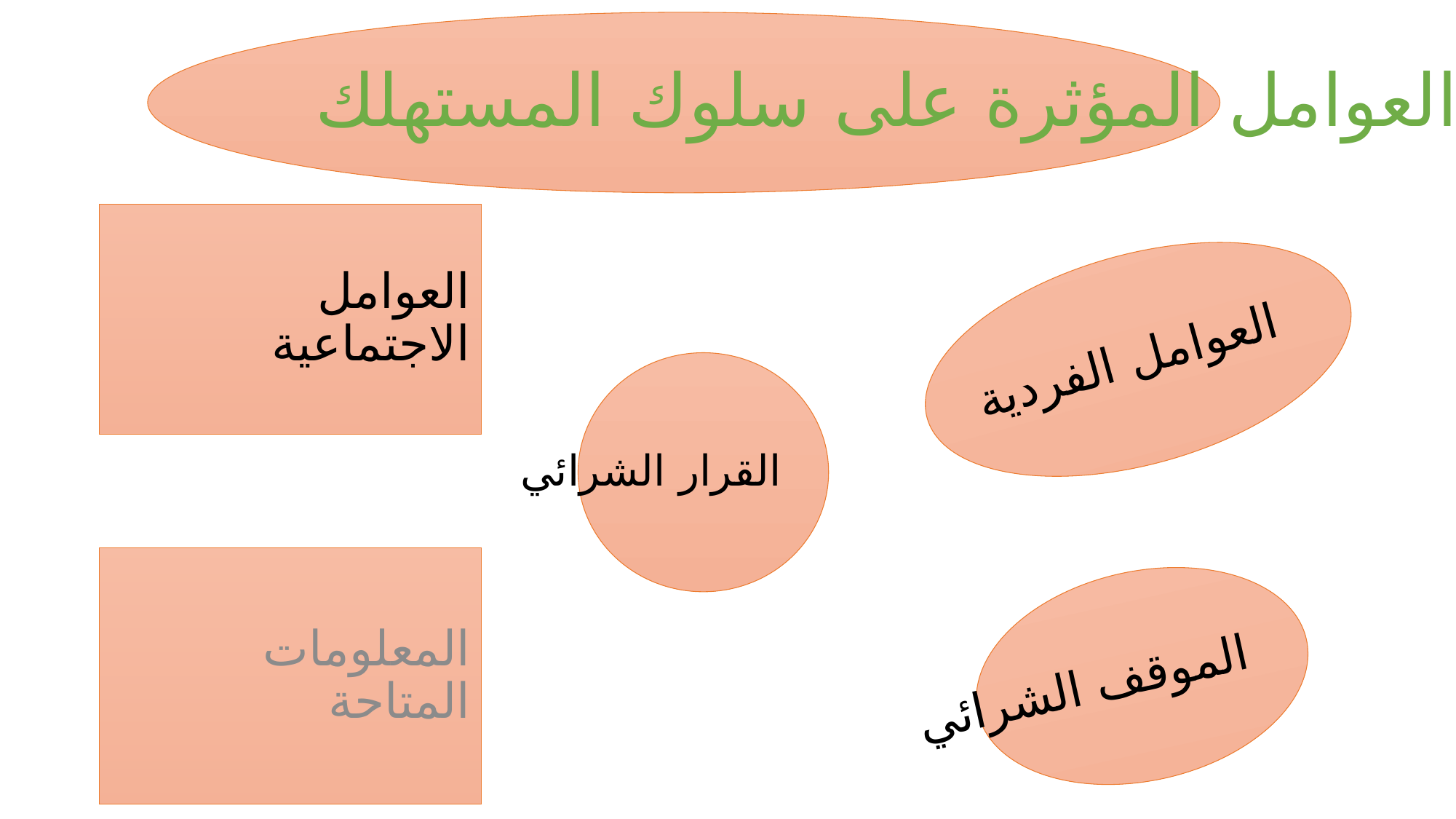

العوامل المؤثرة على سلوك المستهلك
# العوامل الاجتماعية
العوامل الفردية
القرار الشرائي
المعلومات المتاحة
الموقف الشرائي